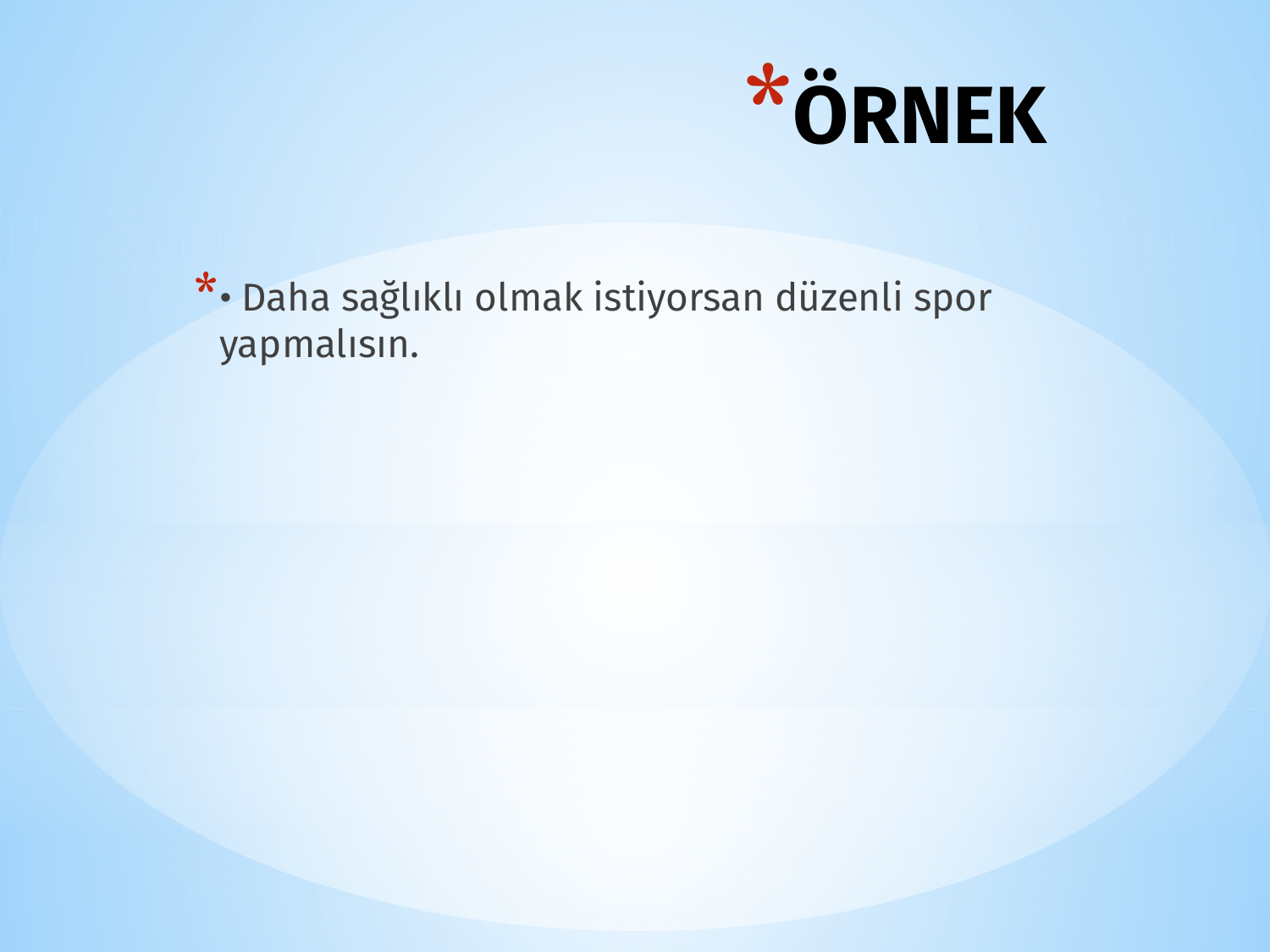

# ÖRNEK
• Daha sağlıklı olmak istiyorsan düzenli spor yapmalısın.